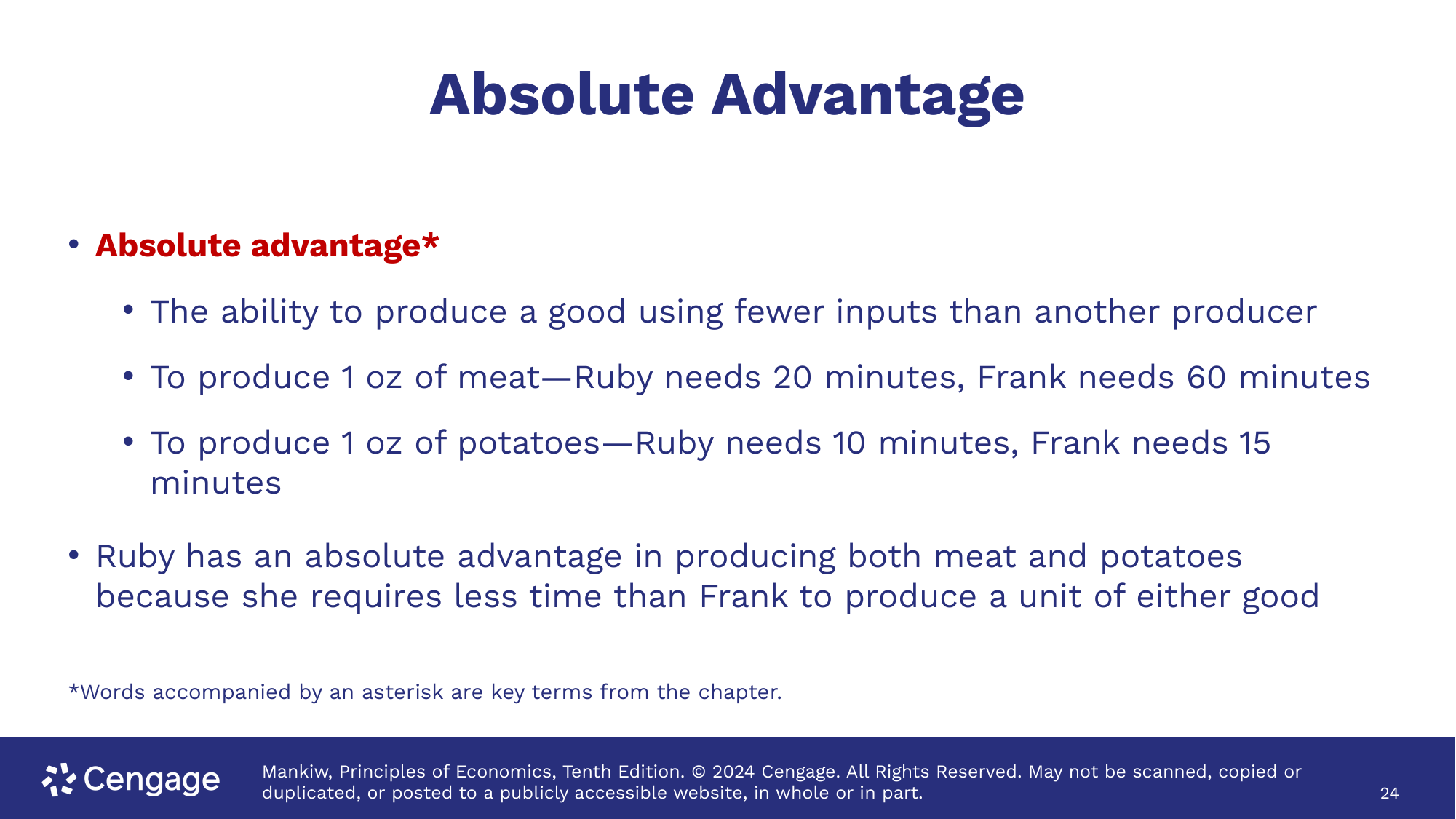

# Absolute Advantage
Absolute advantage*
The ability to produce a good using fewer inputs than another producer
To produce 1 oz of meat—Ruby needs 20 minutes, Frank needs 60 minutes
To produce 1 oz of potatoes—Ruby needs 10 minutes, Frank needs 15 minutes
Ruby has an absolute advantage in producing both meat and potatoes because she requires less time than Frank to produce a unit of either good
*Words accompanied by an asterisk are key terms from the chapter.